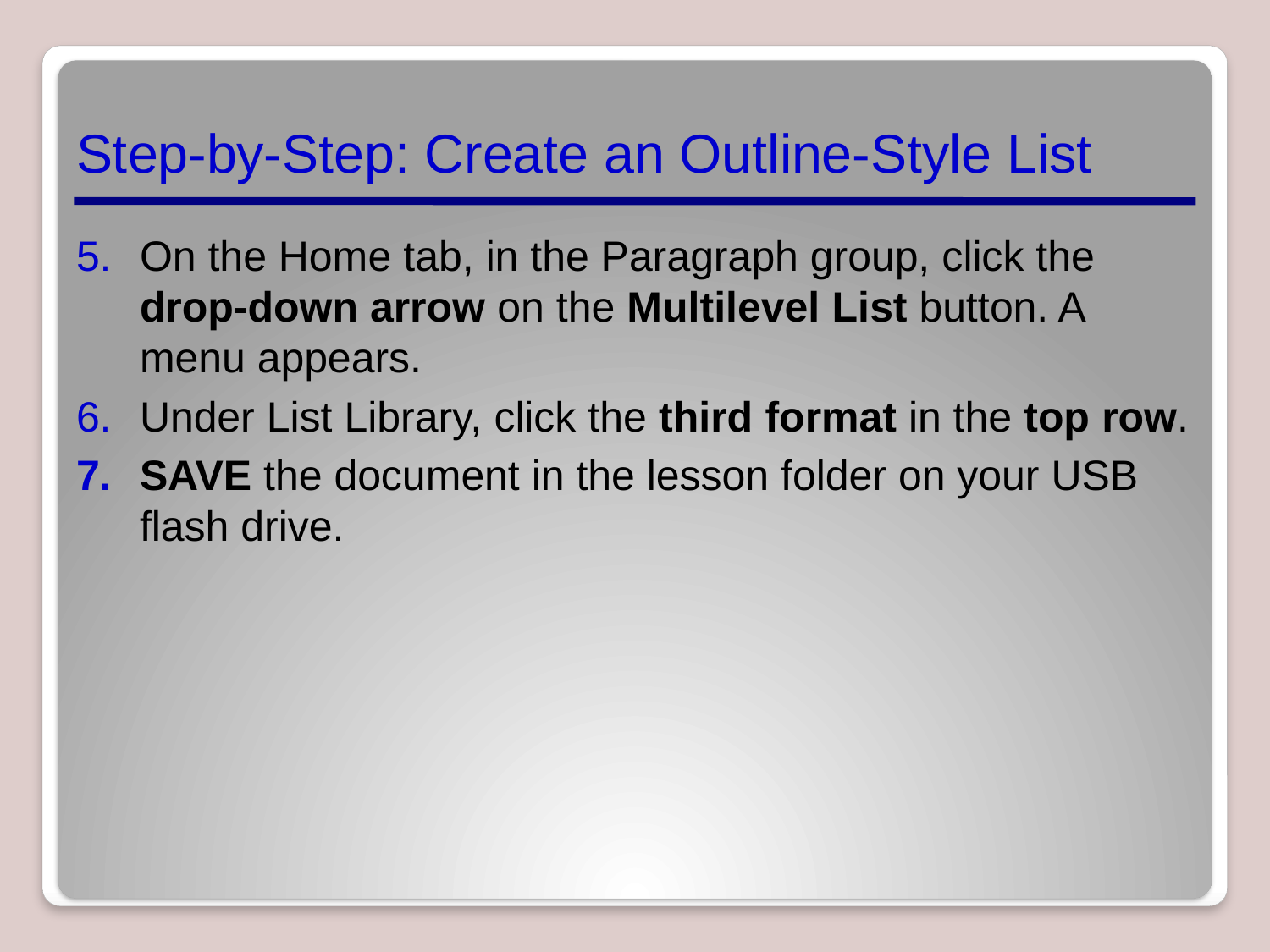

# Step-by-Step: Create an Outline-Style List
On the Home tab, in the Paragraph group, click the drop-down arrow on the Multilevel List button. A menu appears.
Under List Library, click the third format in the top row.
SAVE the document in the lesson folder on your USB flash drive.